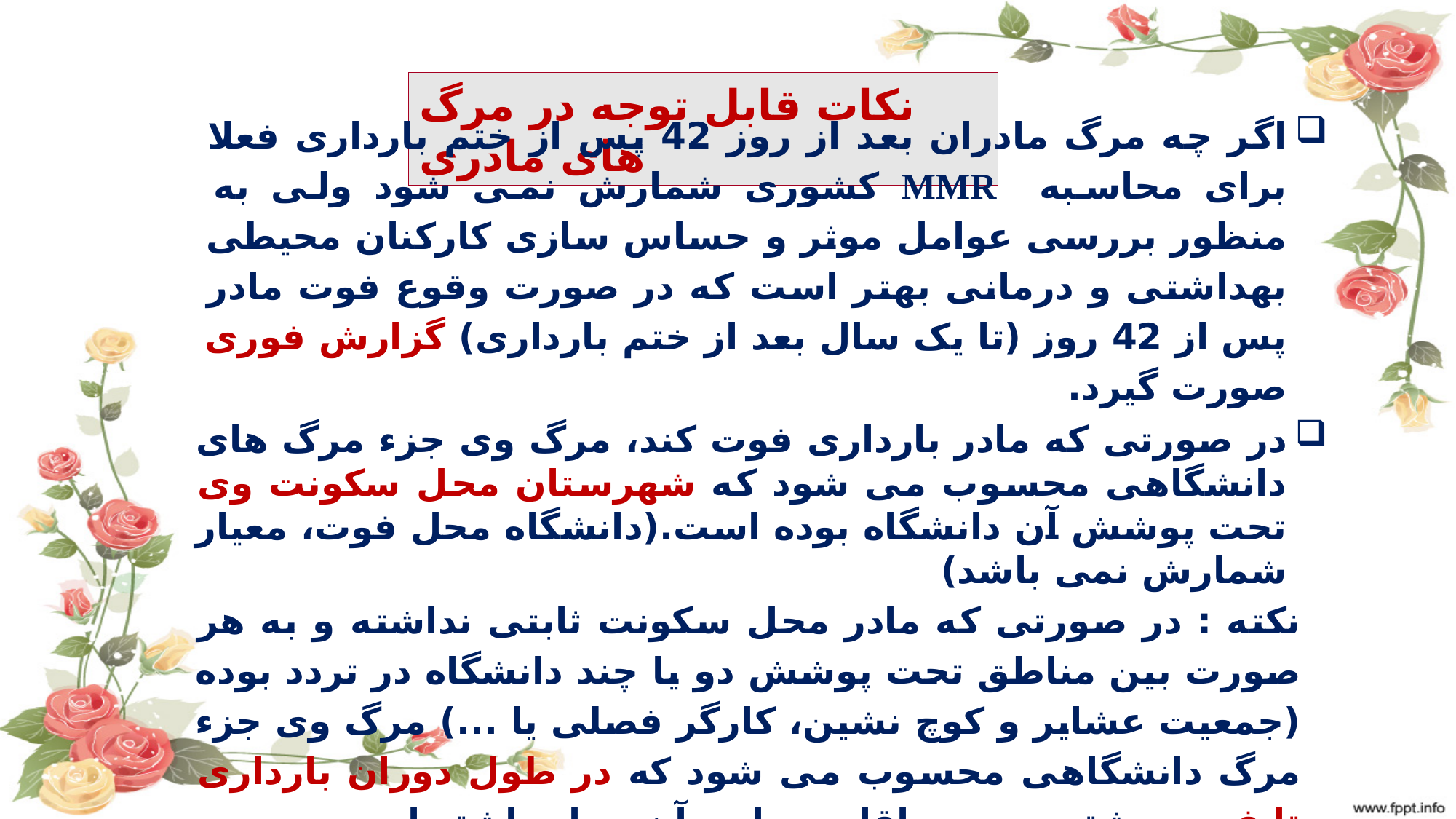

نکات قابل توجه در مرگ های مادری
اگر چه مرگ مادران بعد از روز 42 پس از ختم بارداری فعلا برای محاسبه  MMR کشوری شمارش نمی شود ولی به منظور بررسی عوامل موثر و حساس سازی کارکنان محیطی بهداشتی و درمانی بهتر است که در صورت وقوع فوت مادر پس از 42 روز (تا یک سال بعد از ختم بارداری) گزارش فوری صورت گیرد.
در صورتی که مادر بارداری فوت کند، مرگ وی جزء مرگ های دانشگاهی محسوب می شود که شهرستان محل سکونت وی تحت پوشش آن دانشگاه بوده است.(دانشگاه محل فوت، معیار شمارش نمی باشد)
نکته : در صورتی که مادر محل سکونت ثابتی نداشته و به هر صورت بین مناطق تحت پوشش دو یا چند دانشگاه در تردد بوده (جمعیت عشایر و کوچ نشین، کارگر فصلی یا ...) مرگ وی جزء مرگ دانشگاهی محسوب می شود که در طول دوران بارداری تا فوت بیشترین مدت اقامت را در آن محل داشته است.